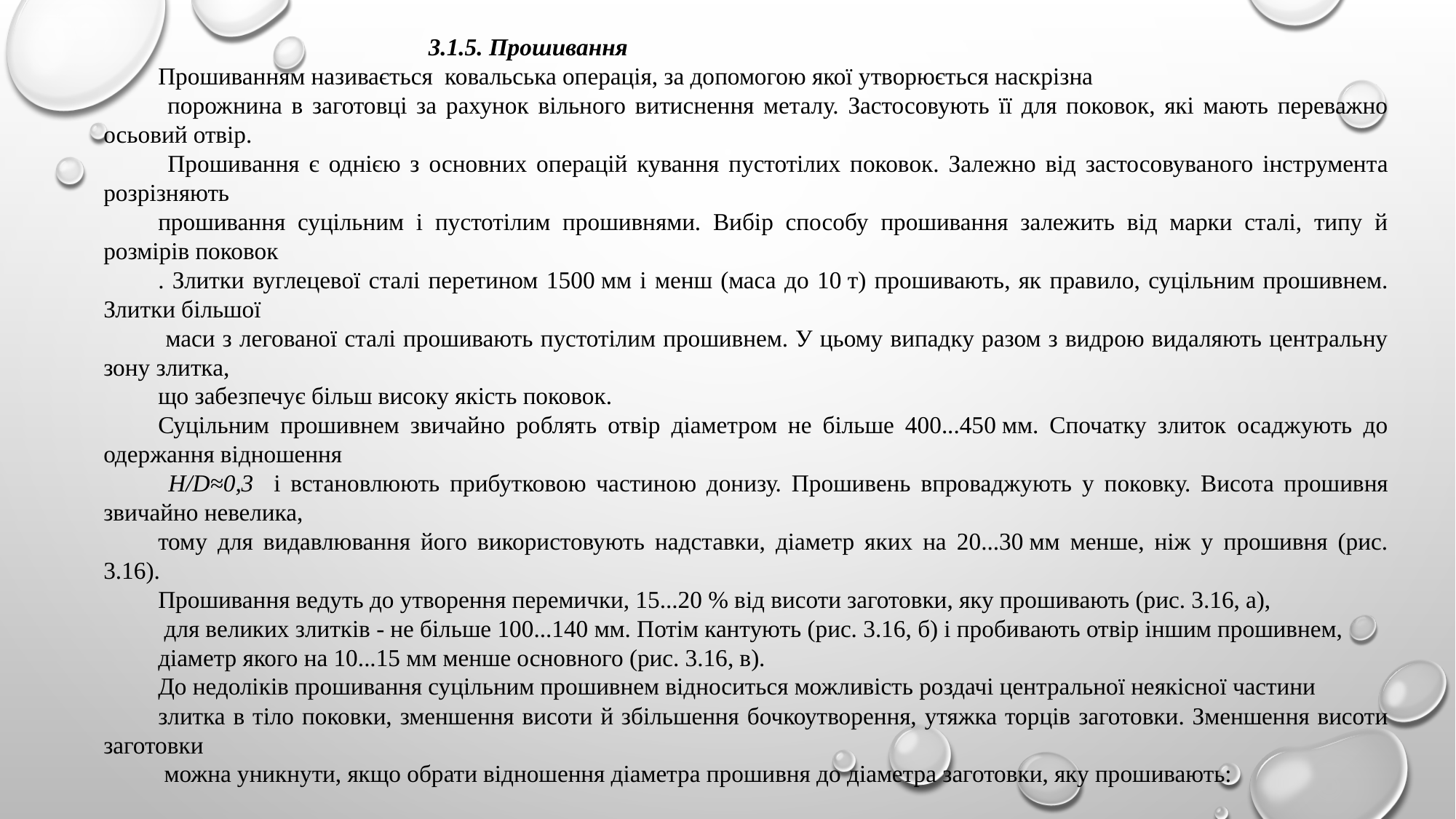

3.1.5. Прошивання
Прошиванням називається  ковальська операція, за допомогою якої утворюється наскрізна
 порожнина в заготовці за рахунок вільного витиснення металу. Застосовують її для поковок, які мають переважно осьовий отвір.
 Прошивання є однією з основних операцій кування пустотілих поковок. Залежно від застосовуваного інструмента розрізняють
прошивання суцільним і пустотілим прошивнями. Вибір способу прошивання залежить від марки сталі, типу й розмірів поковок
. Злитки вуглецевої сталі перетином 1500 мм і менш (маса до 10 т) прошивають, як правило, суцільним прошивнем. Злитки більшої
 маси з легованої сталі прошивають пустотілим прошивнем. У цьому випадку разом з видрою видаляють центральну зону злитка,
що забезпечує більш високу якість поковок.
Суцільним прошивнем звичайно роблять отвір діаметром не більше 400...450 мм. Спочатку злиток осаджують до одержання відношення
 Н/D≈0,3  і встановлюють прибутковою частиною донизу. Прошивень впроваджують у поковку. Висота прошивня звичайно невелика,
тому для видавлювання його використовують надставки, діаметр яких на 20...30 мм менше, ніж у прошивня (рис. 3.16).
Прошивання ведуть до утворення перемички, 15...20 % від висоти заготовки, яку прошивають (рис. 3.16, а),
 для великих злитків - не більше 100...140 мм. Потім кантують (рис. 3.16, б) і пробивають отвір іншим прошивнем,
діаметр якого на 10...15 мм менше основного (рис. 3.16, в).
До недоліків прошивання суцільним прошивнем відноситься можливість роздачі центральної неякісної частини
злитка в тіло поковки, зменшення висоти й збільшення бочкоутворення, утяжка торців заготовки. Зменшення висоти заготовки
 можна уникнути, якщо обрати відношення діаметра прошивня до діаметра заготовки, яку прошивають: